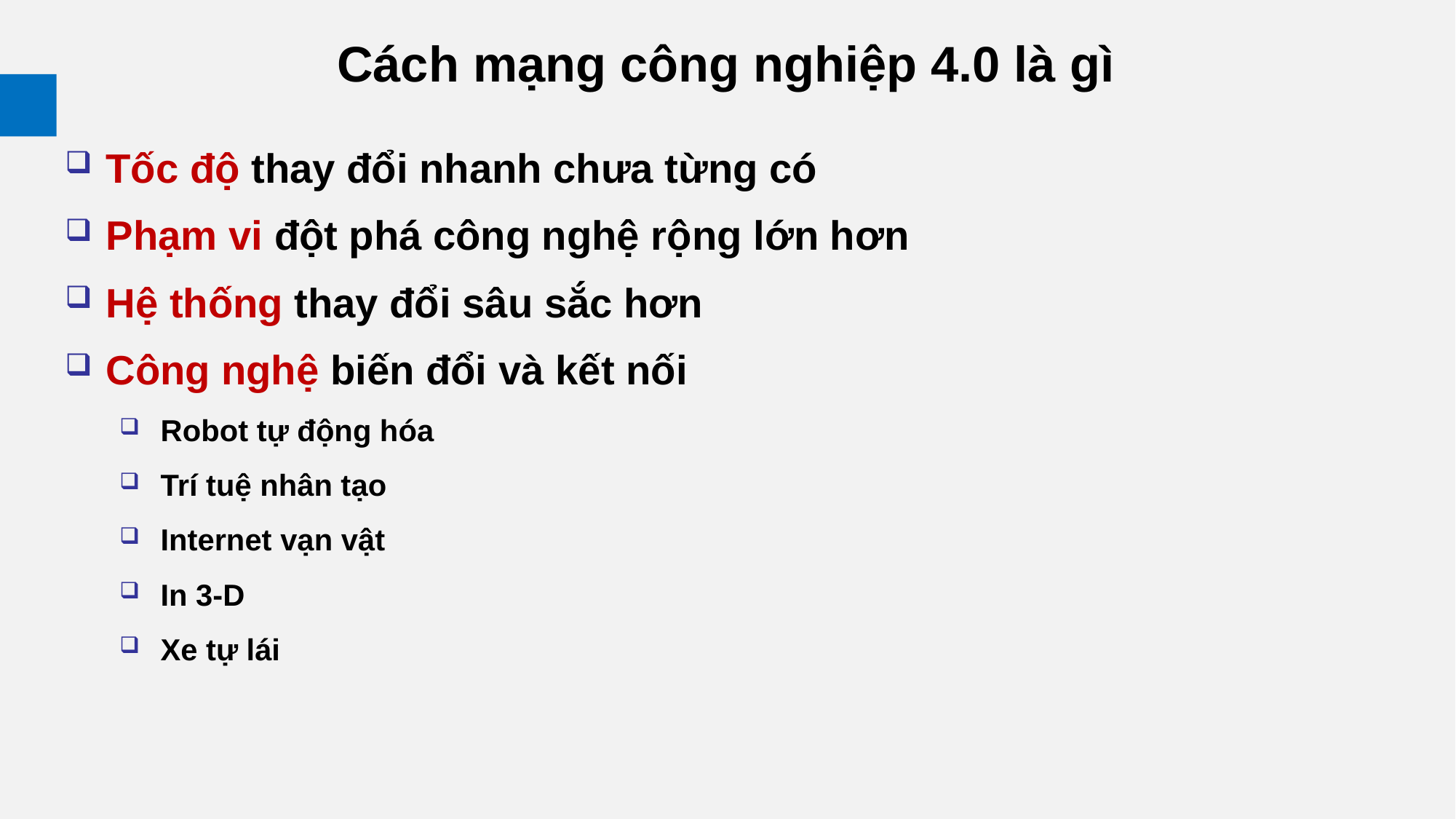

# Cách mạng công nghiệp 4.0 là gì

Tốc độ thay đổi nhanh chưa từng có
Phạm vi đột phá công nghệ rộng lớn hơn
Hệ thống thay đổi sâu sắc hơn
Công nghệ biến đổi và kết nối
Robot tự động hóa
Trí tuệ nhân tạo
Internet vạn vật
In 3-D
Xe tự lái